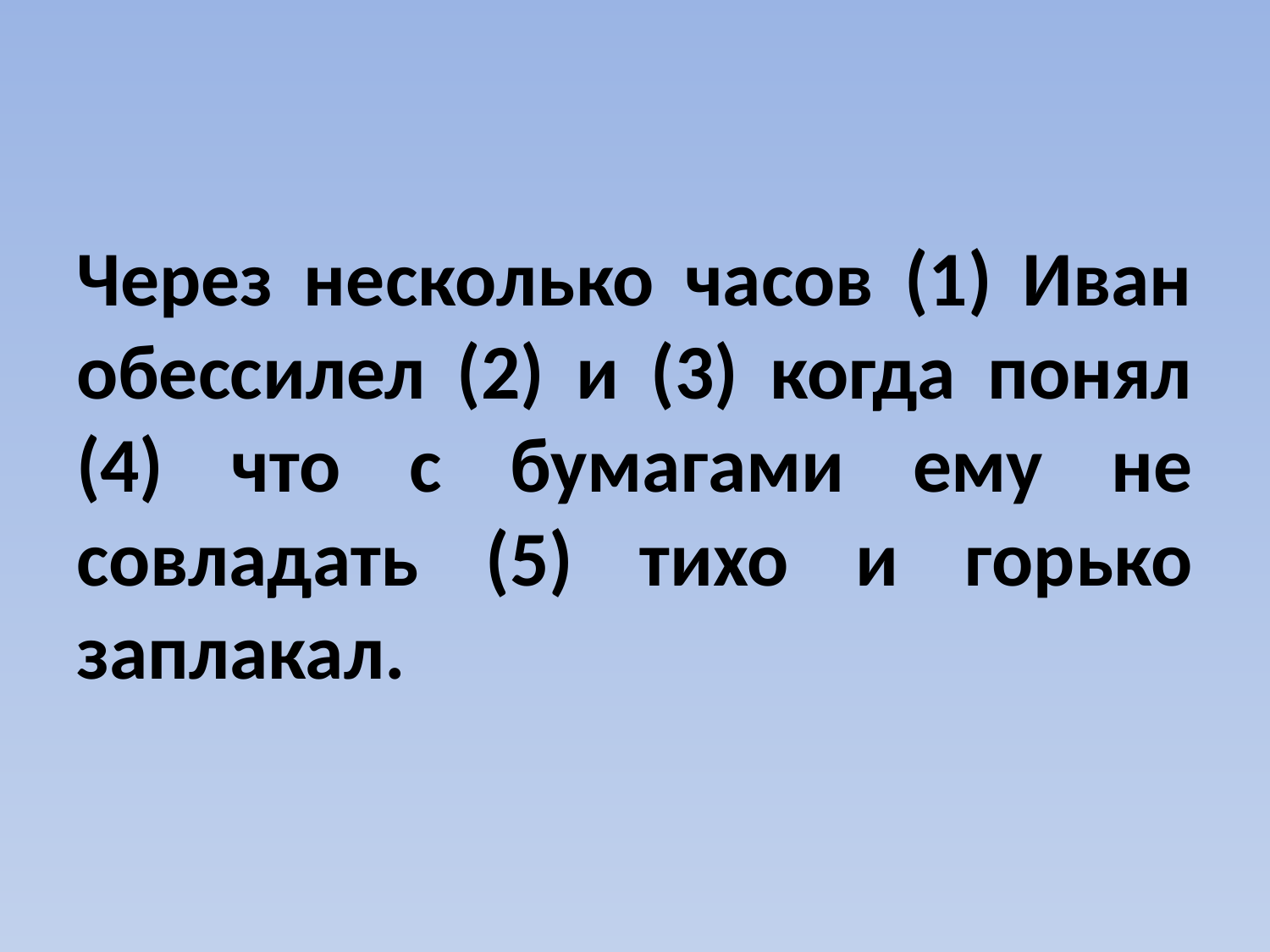

#
Через несколько часов (1) Иван обессилел (2) и (3) когда понял (4) что с бумагами ему не совладать (5) тихо и горько заплакал.